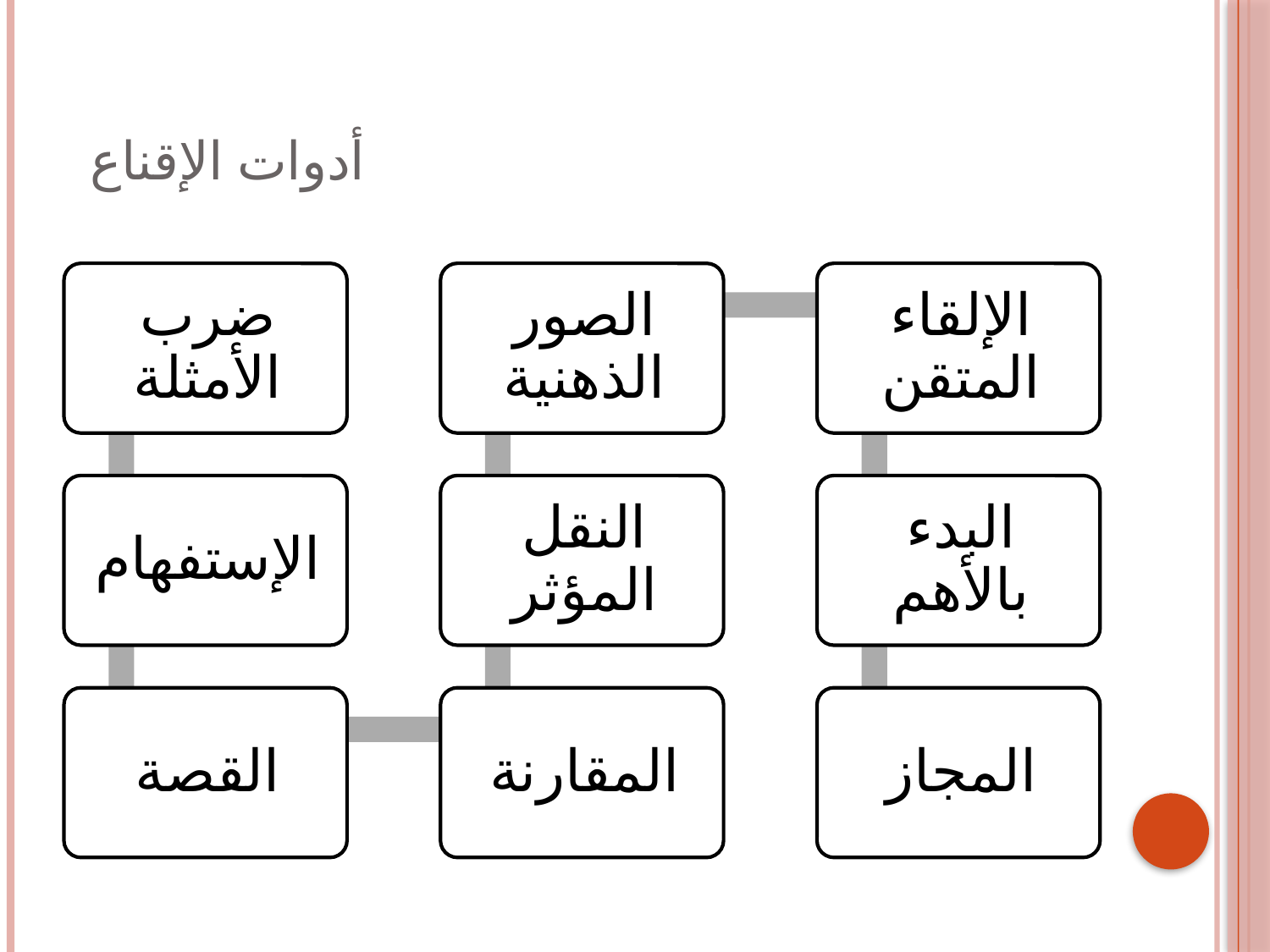

# أدوات الإقناع
ضرب الأمثلة
الإستفهام
القصة
المقارنة
النقل المؤثر
الصور الذهنية
الإلقاء المتقن
البدء بالأهم
المجاز